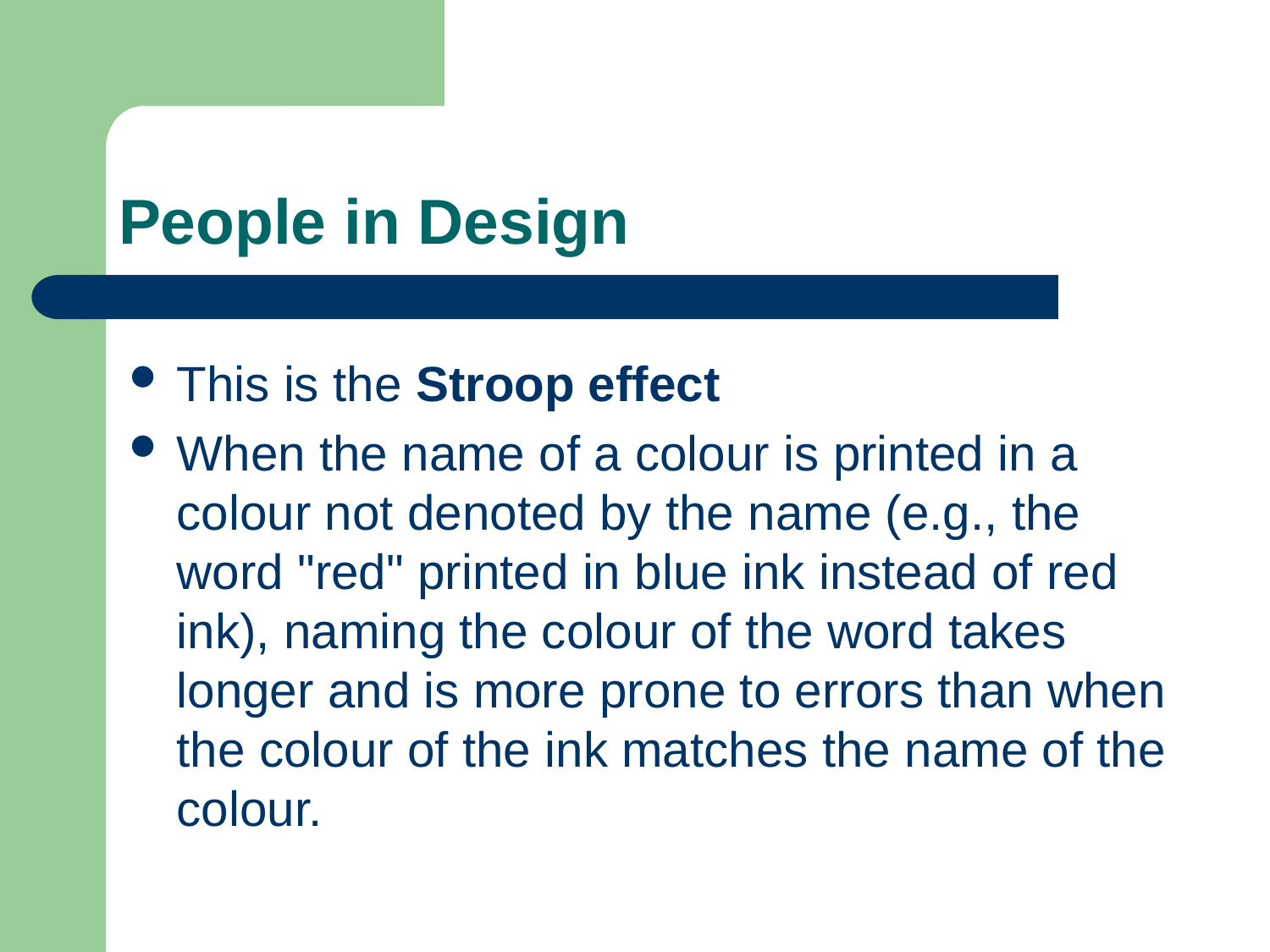

# People in Design
This is the Stroop effect
When the name of a colour is printed in a colour not denoted by the name (e.g., the word "red" printed in blue ink instead of red ink), naming the colour of the word takes longer and is more prone to errors than when the colour of the ink matches the name of the colour.